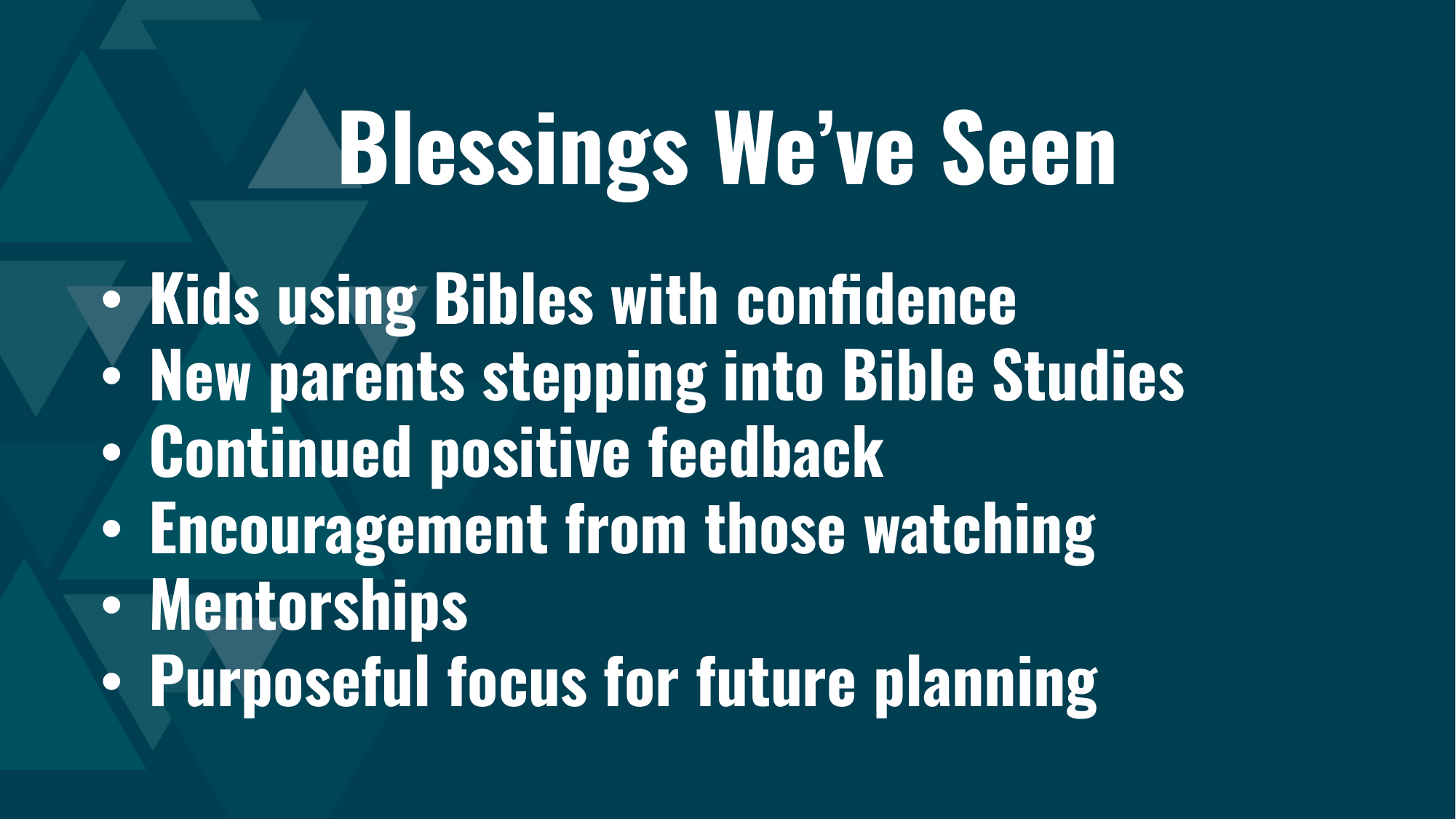

Blessings We’ve Seen

Kids using Bibles with confidence
New parents stepping into Bible Studies
Continued positive feedback
Encouragement from those watching
Mentorships
Purposeful focus for future planning